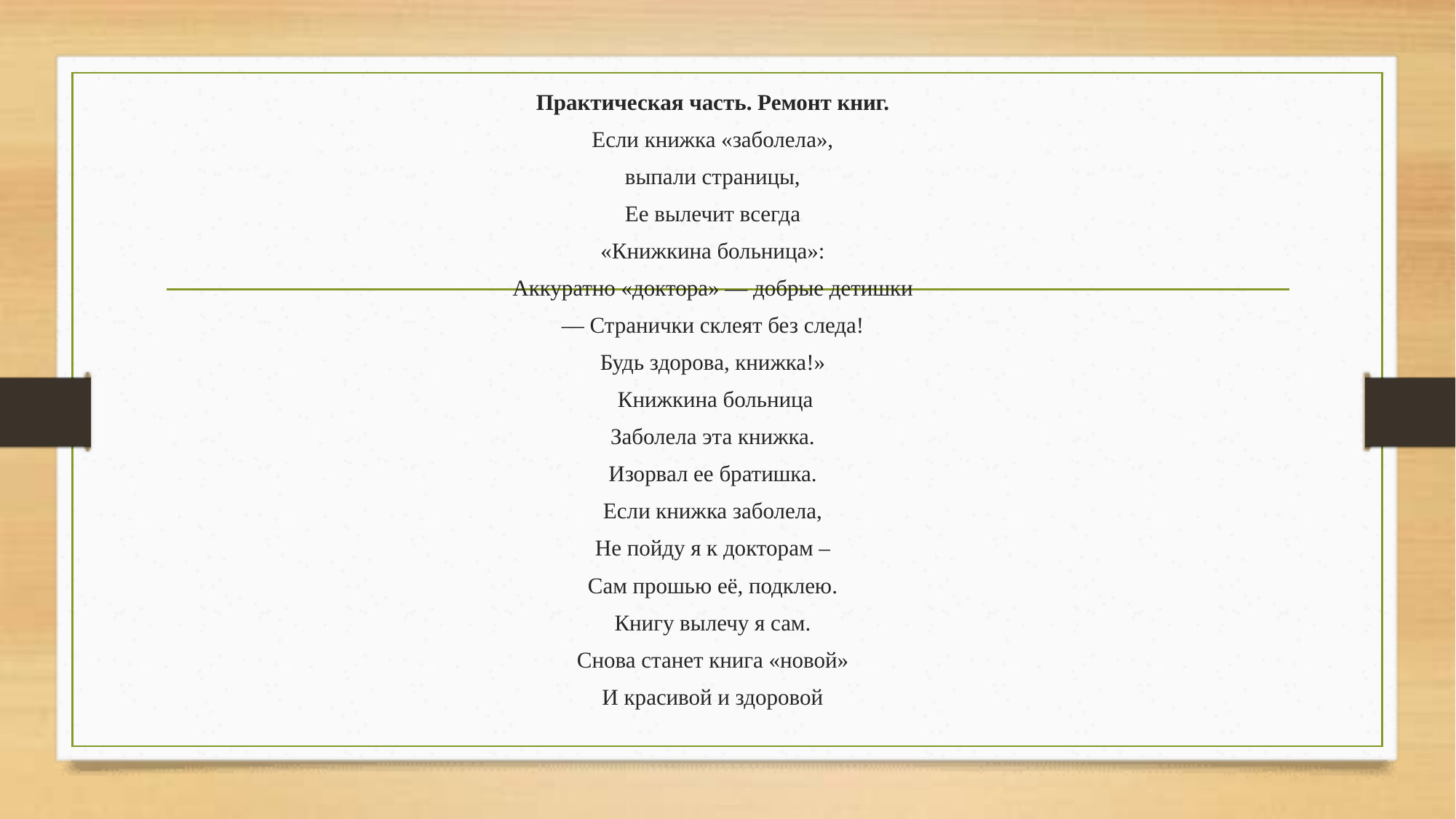

Практическая часть. Ремонт книг.
Если книжка «заболела»,
выпали страницы,
Ее вылечит всегда
«Книжкина больница»:
Аккуратно «доктора» — добрые детишки
— Странички склеят без следа!
Будь здорова, книжка!»
 Книжкина больница
Заболела эта книжка.
Изорвал ее братишка.
Если книжка заболела,
Не пойду я к докторам –
Сам прошью её, подклею.
Книгу вылечу я сам.
Снова станет книга «новой»
И красивой и здоровой